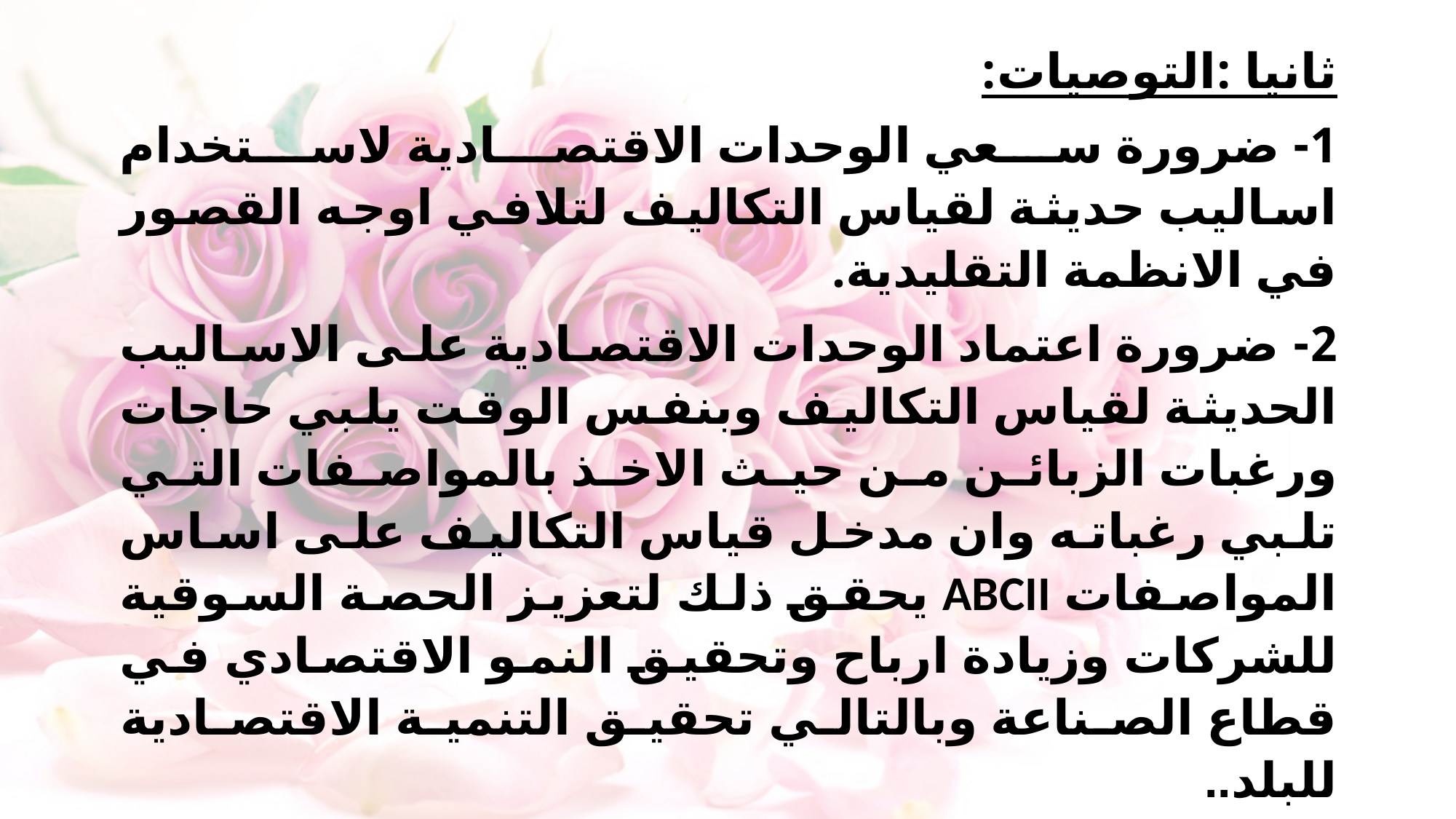

ثانيا :التوصيات:
1- ضرورة سعي الوحدات الاقتصادية لاستخدام اساليب حديثة لقياس التكاليف لتلافي اوجه القصور في الانظمة التقليدية.
2- ضرورة اعتماد الوحدات الاقتصادية على الاساليب الحديثة لقياس التكاليف وبنفس الوقت يلبي حاجات ورغبات الزبائن من حيث الاخذ بالمواصفات التي تلبي رغباته وان مدخل قياس التكاليف على اساس المواصفات ABCII يحقق ذلك لتعزيز الحصة السوقية للشركات وزيادة ارباح وتحقيق النمو الاقتصادي في قطاع الصناعة وبالتالي تحقيق التنمية الاقتصادية للبلد..
3- تطبيق الوحدات الاقتصادية لمدخل قياس التكاليف على اساس المواصفات ABCIIيساهم في قياس تكلفة الموارد المستنفذة في الانشطة الضرورية والتي تضيف قيمة مع استبعاد تكلفة الموارد المستنفذة في الانشطة غير الضرورية والتي لا تضيف قيمة.